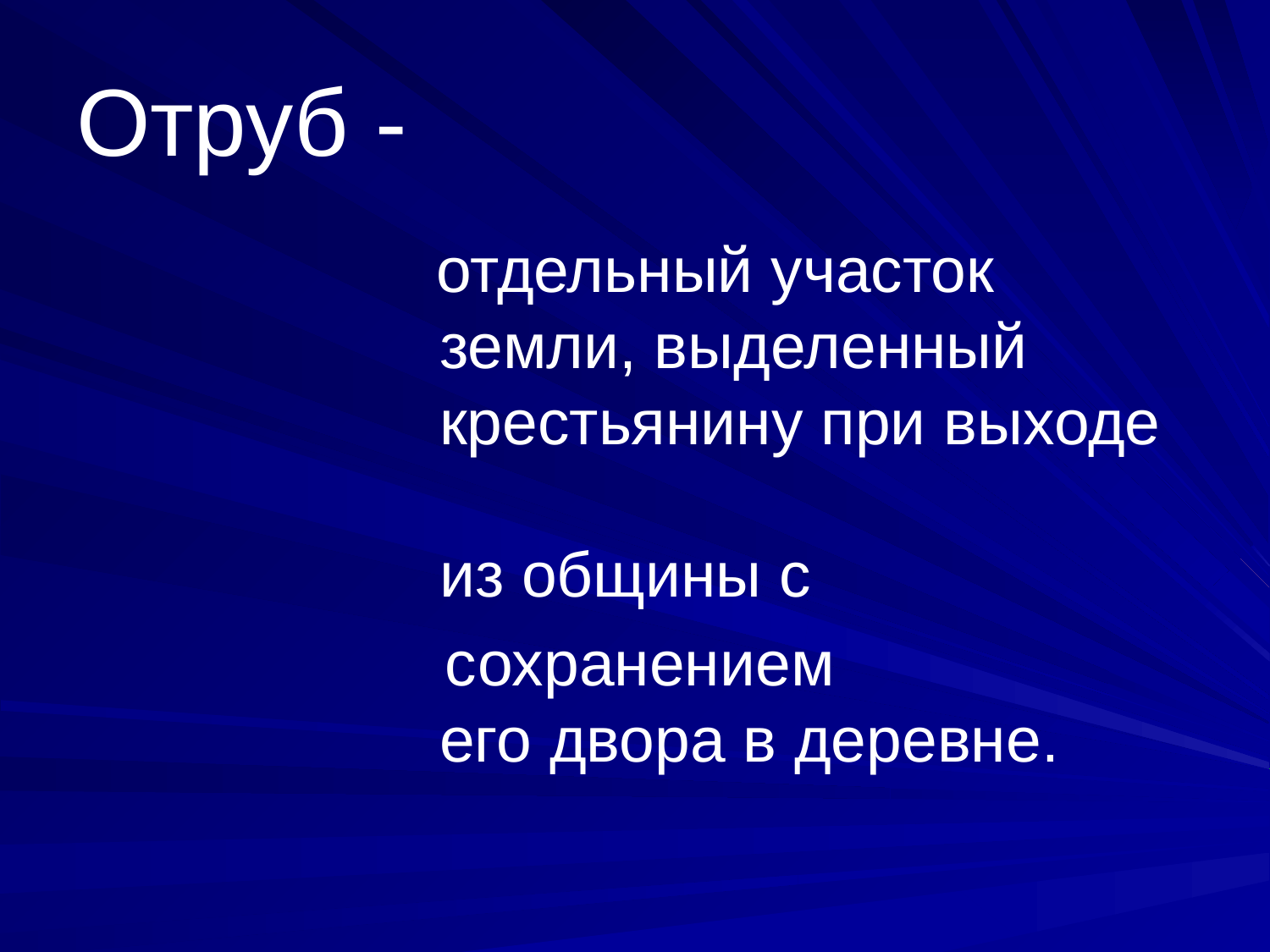

# Отруб -
                       отдельный участок
                  земли, выделенный
                  крестьянину при выходе
                  из общины с
                     сохранением
                  его двора в деревне.